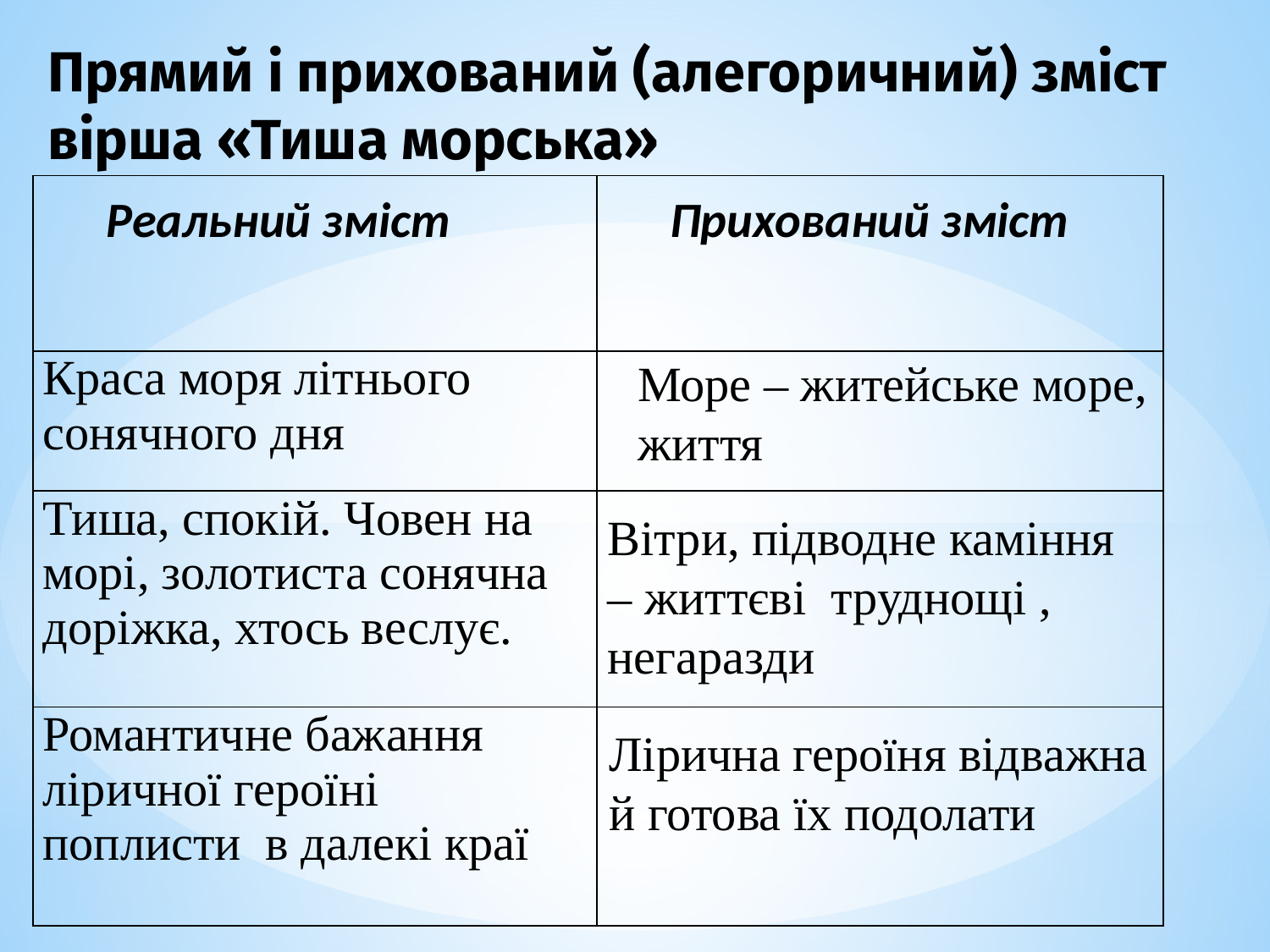

Прямий і прихований (алегоричний) зміст вірша «Тиша морська»
| Реальний зміст | Прихований зміст |
| --- | --- |
| Краса моря літнього сонячного дня |  |
| Тиша, спокій. Човен на морі, золотиста сонячна доріжка, хтось веслує. |  |
| Романтичне бажання ліричної героїні поплисти в далекі краї |  |
Море – житейське море, життя
Вітри, підводне каміння – життєві  труднощі , негаразди
Лірична героїня відважна й готова їх подолати